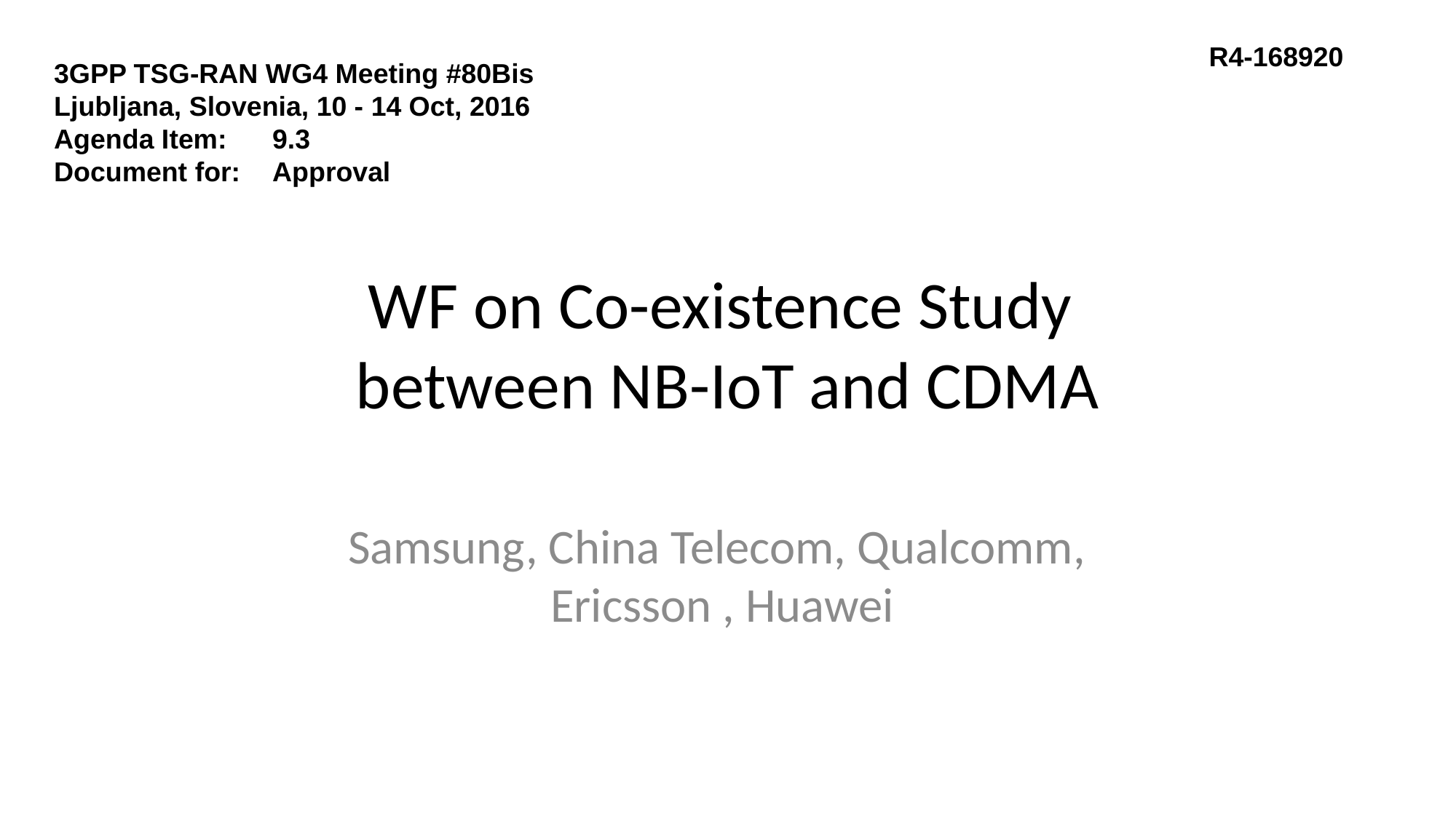

R4-168920
3GPP TSG-RAN WG4 Meeting #80Bis
Ljubljana, Slovenia, 10 - 14 Oct, 2016
Agenda Item:	9.3
Document for:	Approval
# WF on Co-existence Study between NB-IoT and CDMA
Samsung, China Telecom, Qualcomm,
Ericsson , Huawei